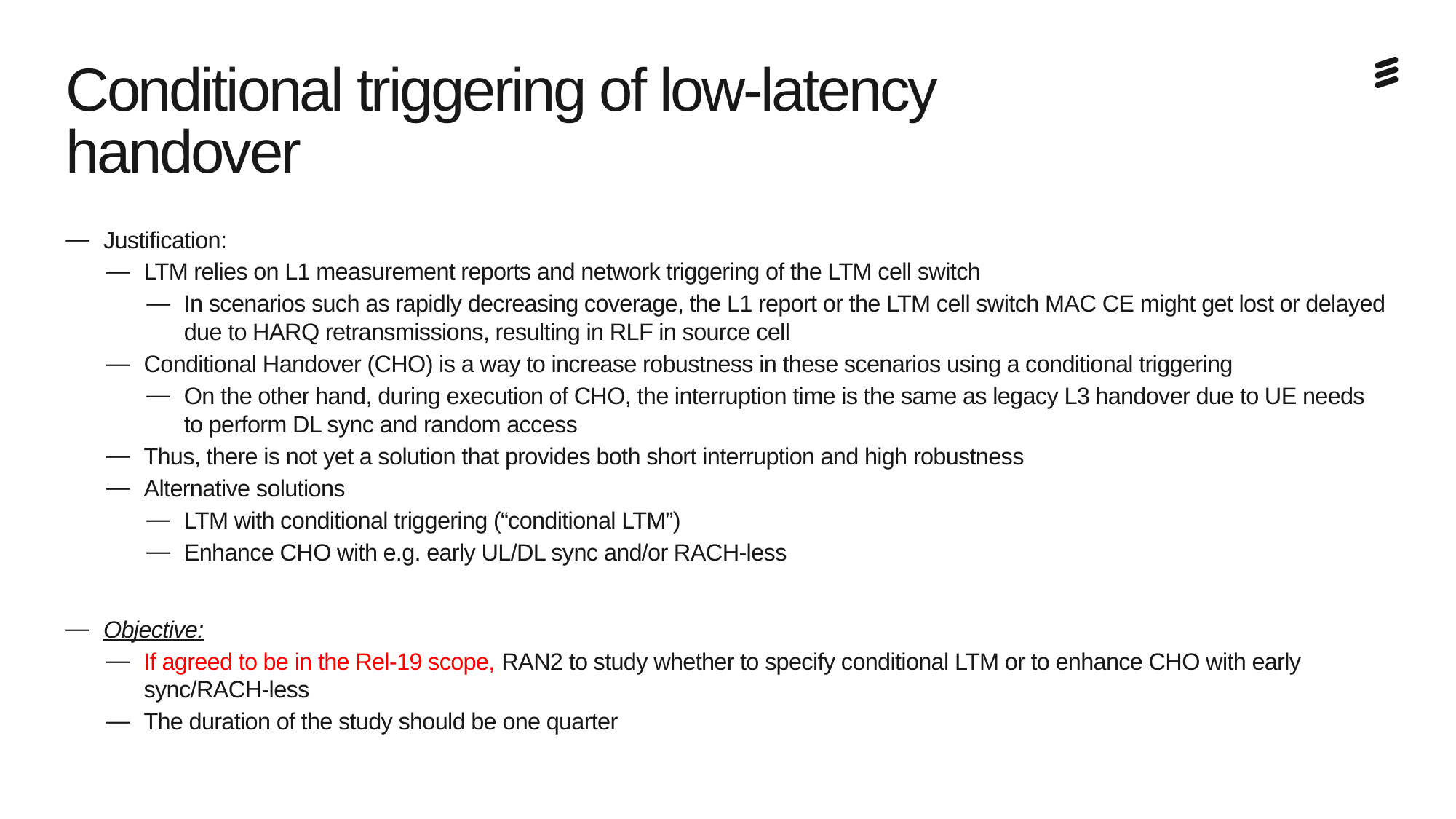

# Conditional triggering of low-latency handover
Justification:
LTM relies on L1 measurement reports and network triggering of the LTM cell switch
In scenarios such as rapidly decreasing coverage, the L1 report or the LTM cell switch MAC CE might get lost or delayed due to HARQ retransmissions, resulting in RLF in source cell
Conditional Handover (CHO) is a way to increase robustness in these scenarios using a conditional triggering
On the other hand, during execution of CHO, the interruption time is the same as legacy L3 handover due to UE needs to perform DL sync and random access
Thus, there is not yet a solution that provides both short interruption and high robustness
Alternative solutions
LTM with conditional triggering (“conditional LTM”)
Enhance CHO with e.g. early UL/DL sync and/or RACH-less

Objective:
If agreed to be in the Rel-19 scope, RAN2 to study whether to specify conditional LTM or to enhance CHO with early sync/RACH-less
The duration of the study should be one quarter